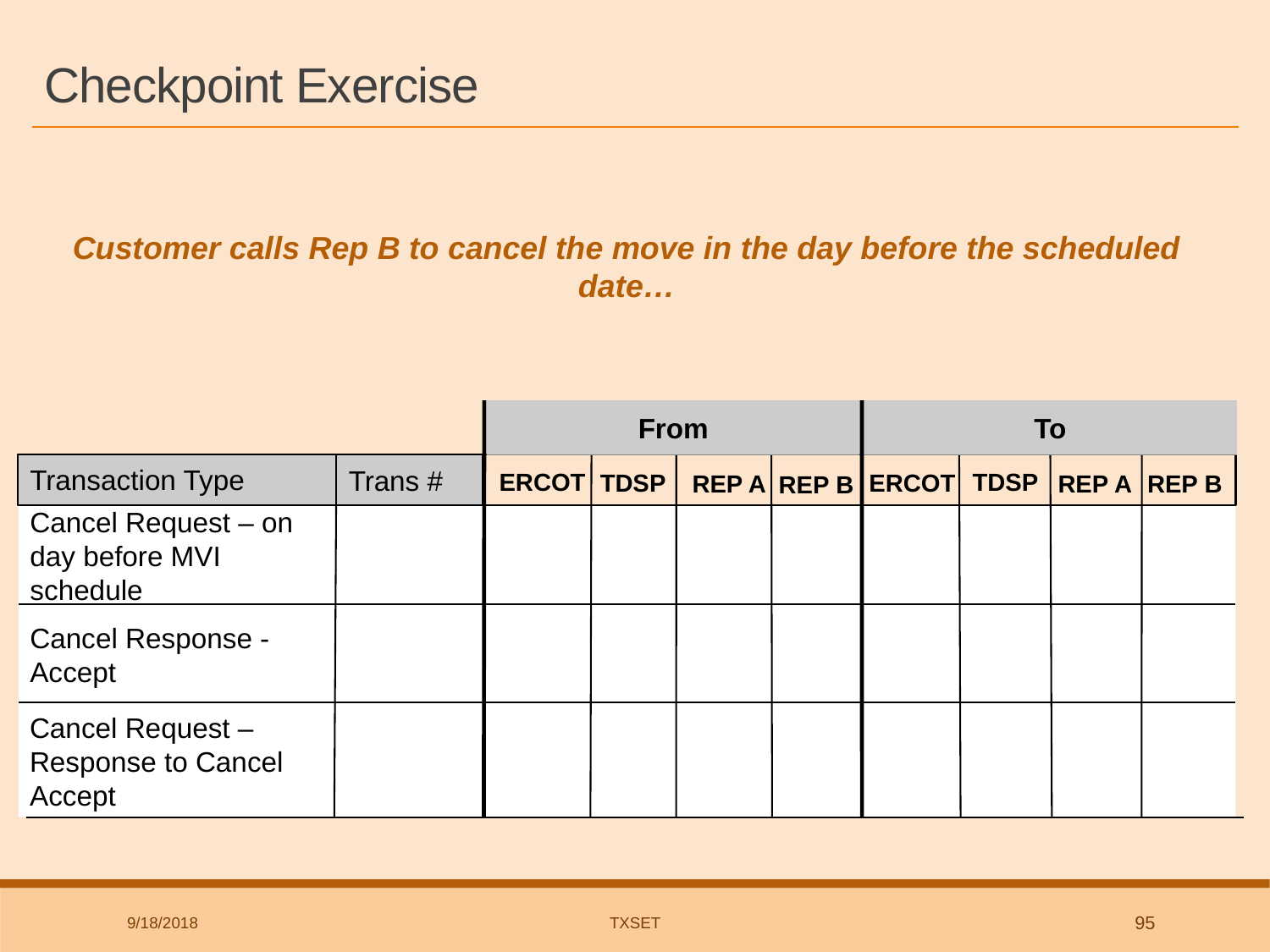

# Checkpoint Exercise
Customer calls Rep B to cancel the move in the day before the scheduled date…
From
To
Trans #
Transaction Type
REP B
REP A
REP A

TDSP
ERCOT
REP B
TDSP
ERCOT

Cancel Request – on day before MVI schedule
2
1
1
2
814_08
Cancel Response - Accept
2
1
1
2
814_09
Cancel Request – Response to Cancel Accept
814_08

9/18/2018
TxSET
95